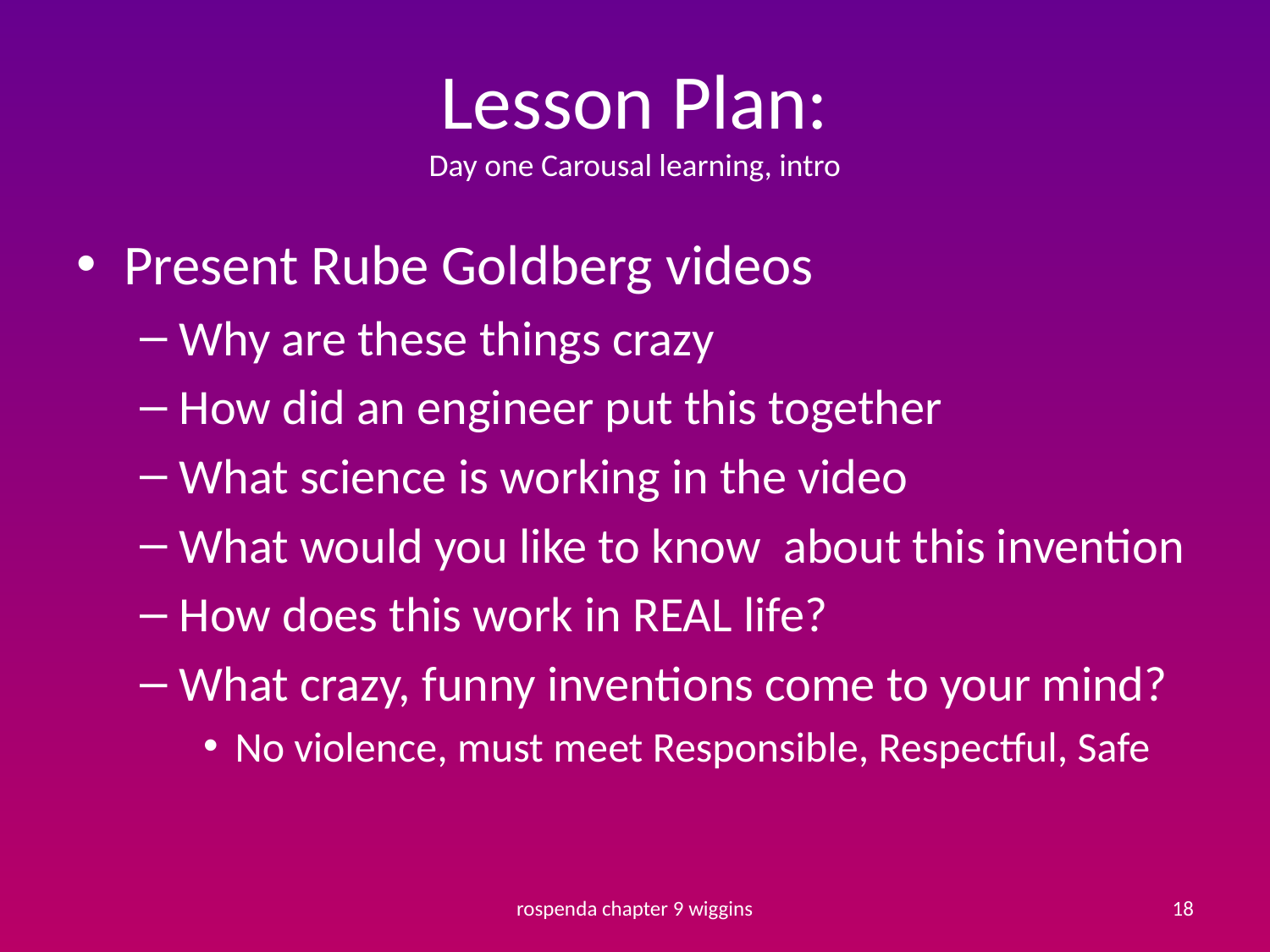

# Lesson Plan: Day one Carousal learning, intro
Present Rube Goldberg videos
Why are these things crazy
How did an engineer put this together
What science is working in the video
What would you like to know  about this invention
How does this work in REAL life?
What crazy, funny inventions come to your mind?
No violence, must meet Responsible, Respectful, Safe
rospenda chapter 9 wiggins
18